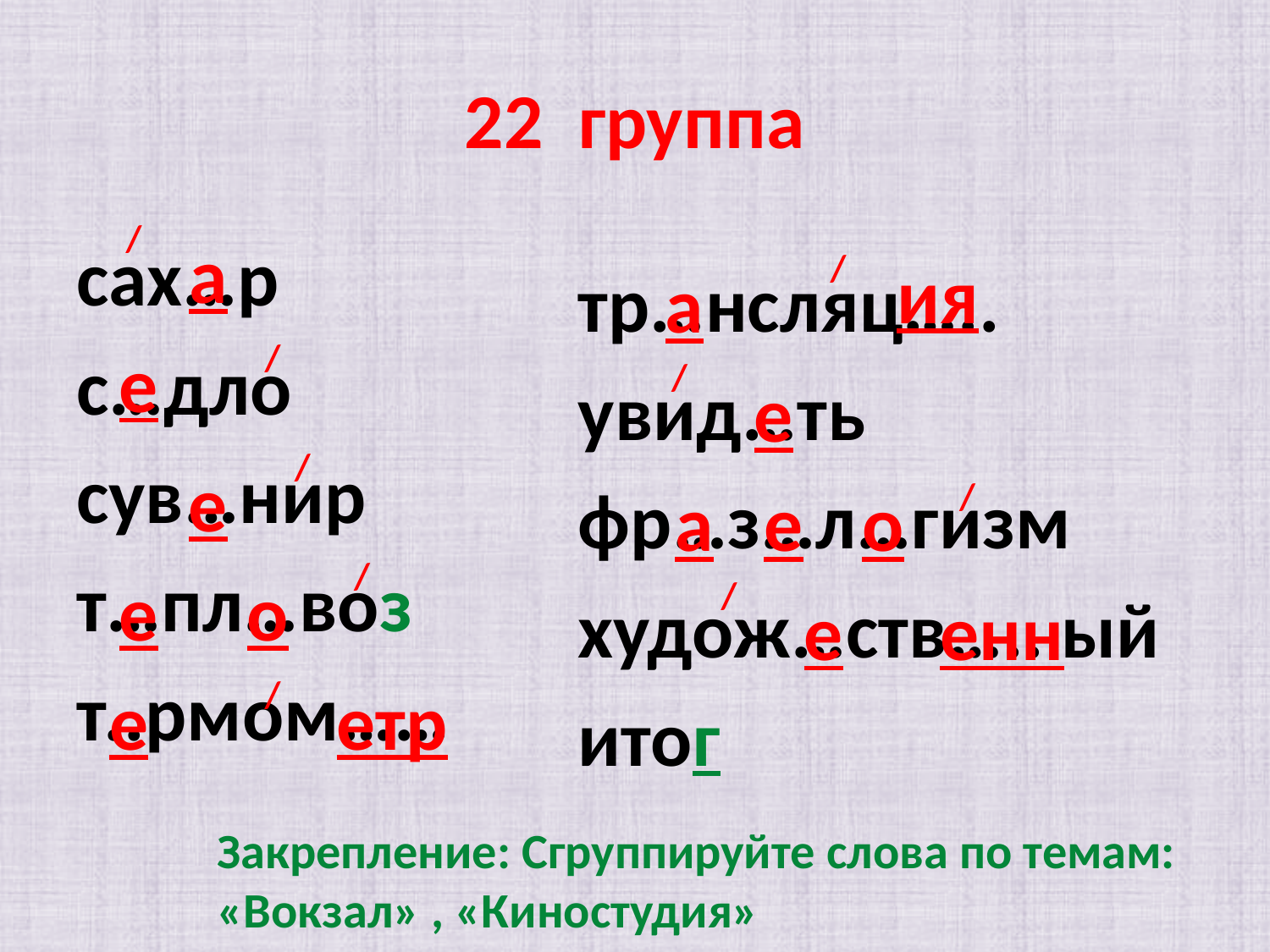

# 22  группа
/
сах…р
с…дло
сув…нир
т…пл…воз
т..рмом……

а
/
тр…нсляц…..
увид…ть
фр…з…л…гизм
худож…ств….. ый
итог

ия
а
/
е
/
е
/
е
/
а
е
о
/
е
о
/
е
енн
/
е
етр
Закрепление: Сгруппируйте слова по темам:
«Вокзал» , «Киностудия»